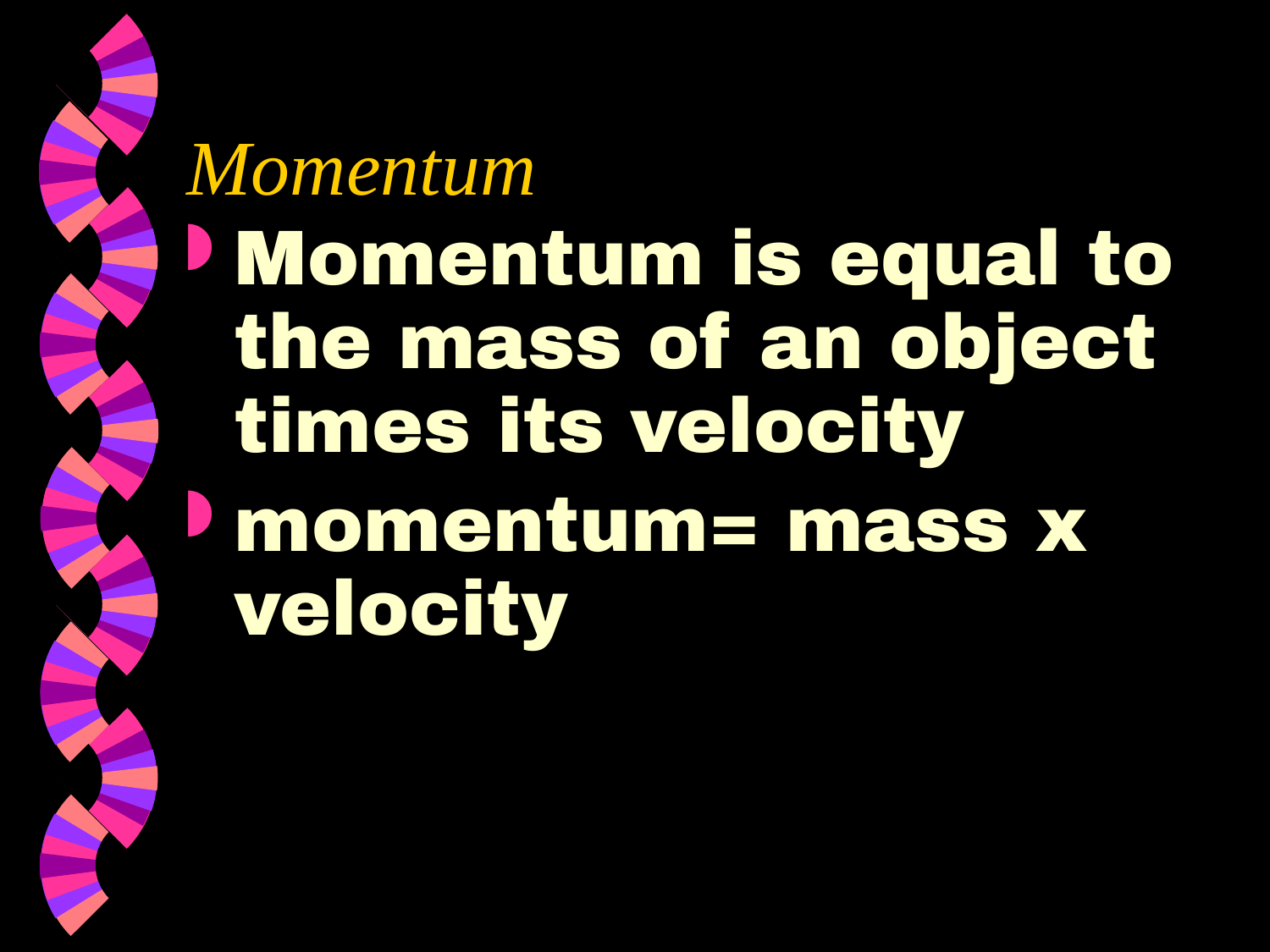

# Momentum
Momentum is equal to the mass of an object times its velocity
momentum= mass x velocity